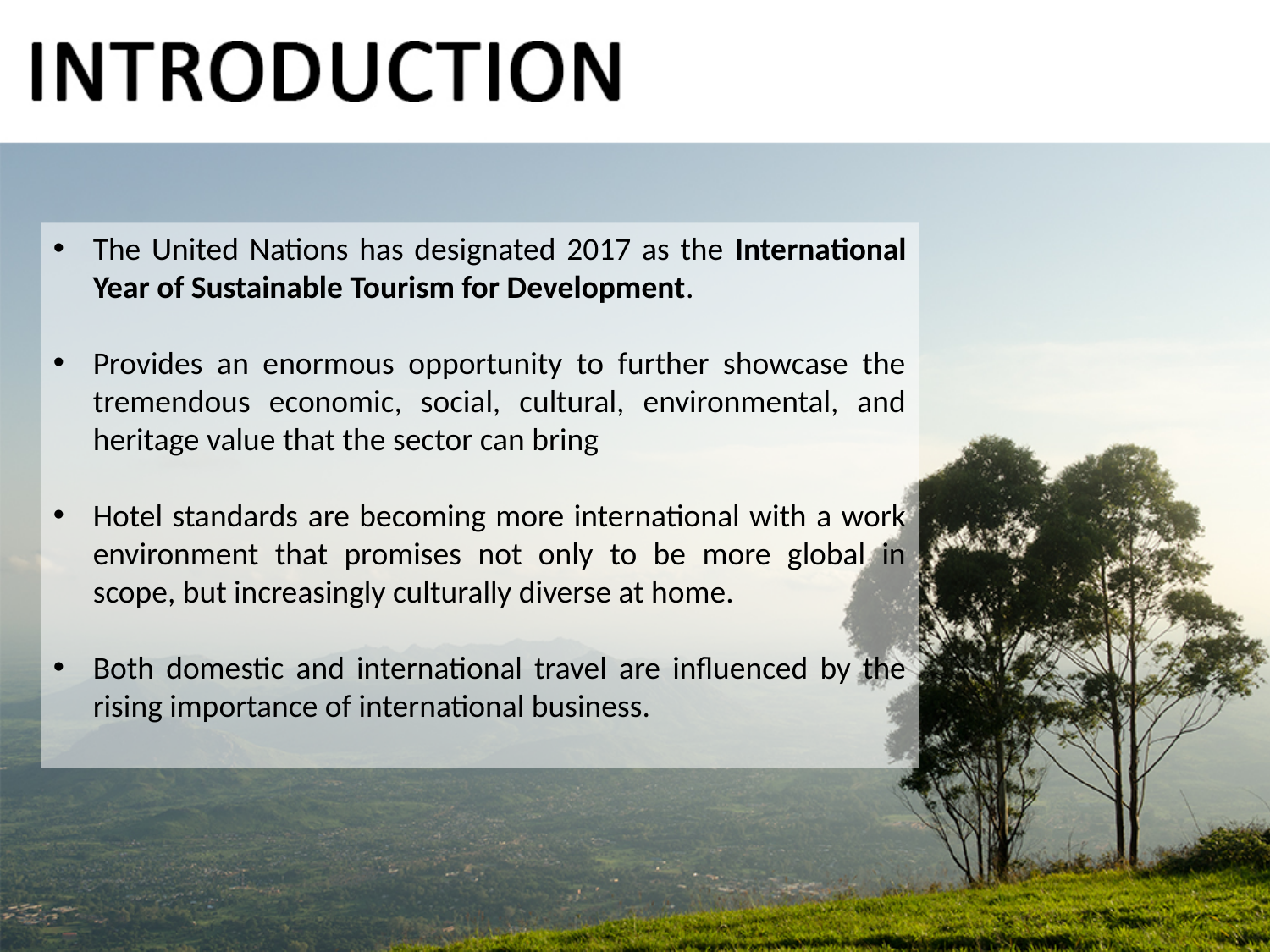

The United Nations has designated 2017 as the International Year of Sustainable Tourism for Development.

Provides an enormous opportunity to further showcase the tremendous economic, social, cultural, environmental, and heritage value that the sector can bring

Hotel standards are becoming more international with a work environment that promises not only to be more global in scope, but increasingly culturally diverse at home.

Both domestic and international travel are influenced by the rising importance of international business.